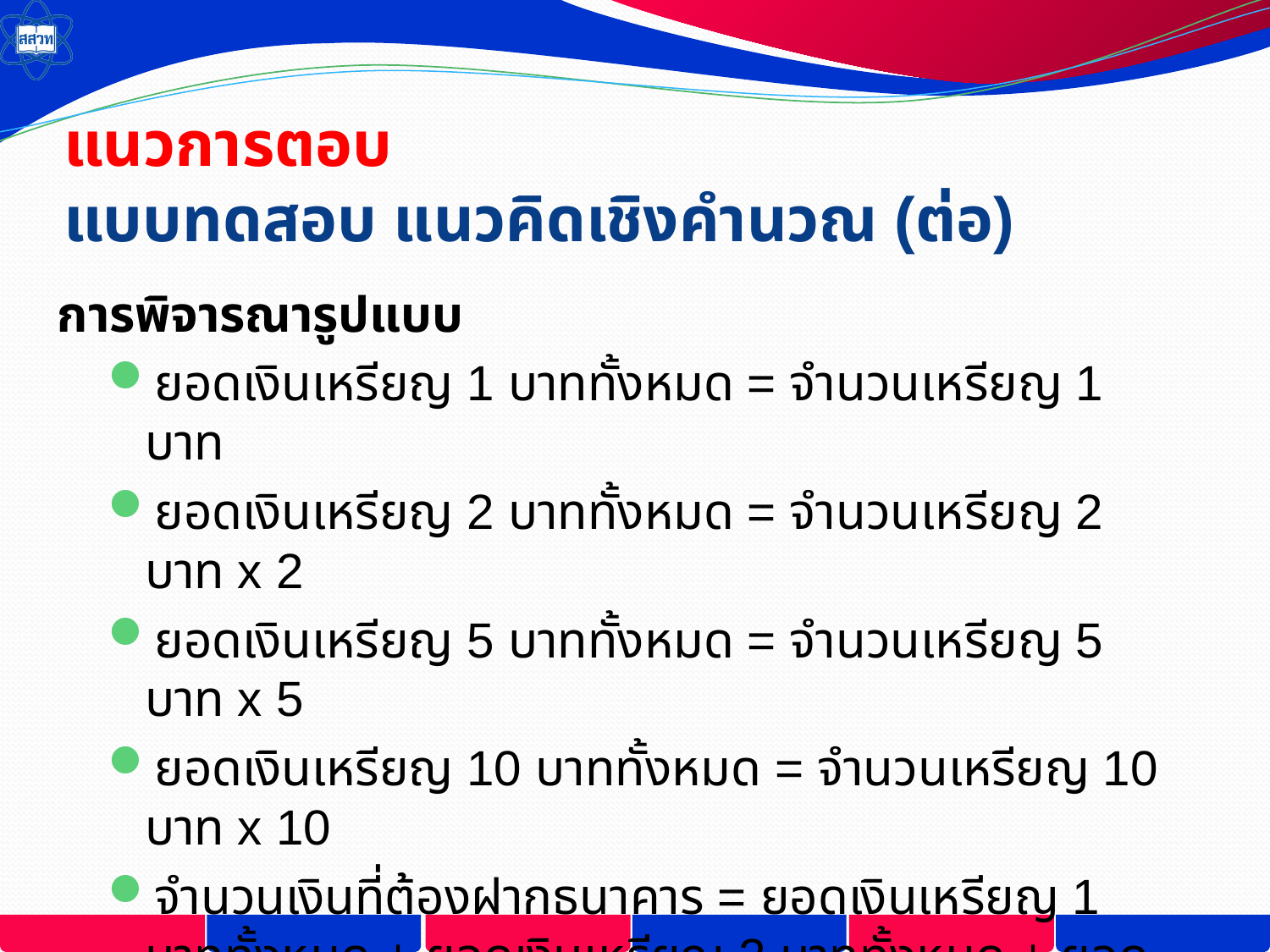

# แนวการตอบ แบบทดสอบ แนวคิดเชิงคำนวณ (ต่อ)
การพิจารณารูปแบบ
ยอดเงินเหรียญ 1 บาททั้งหมด = จำนวนเหรียญ 1 บาท
ยอดเงินเหรียญ 2 บาททั้งหมด = จำนวนเหรียญ 2 บาท x 2
ยอดเงินเหรียญ 5 บาททั้งหมด = จำนวนเหรียญ 5 บาท x 5
ยอดเงินเหรียญ 10 บาททั้งหมด = จำนวนเหรียญ 10 บาท x 10
จำนวนเงินที่ต้องฝากธนาคาร = ยอดเงินเหรียญ 1 บาททั้งหมด + ยอดเงินเหรียญ 2 บาททั้งหมด + ยอดเงินเหรียญ 5 บาททั้งหมด + ยอดเงินเหรียญ 10 บาททั้งหมด